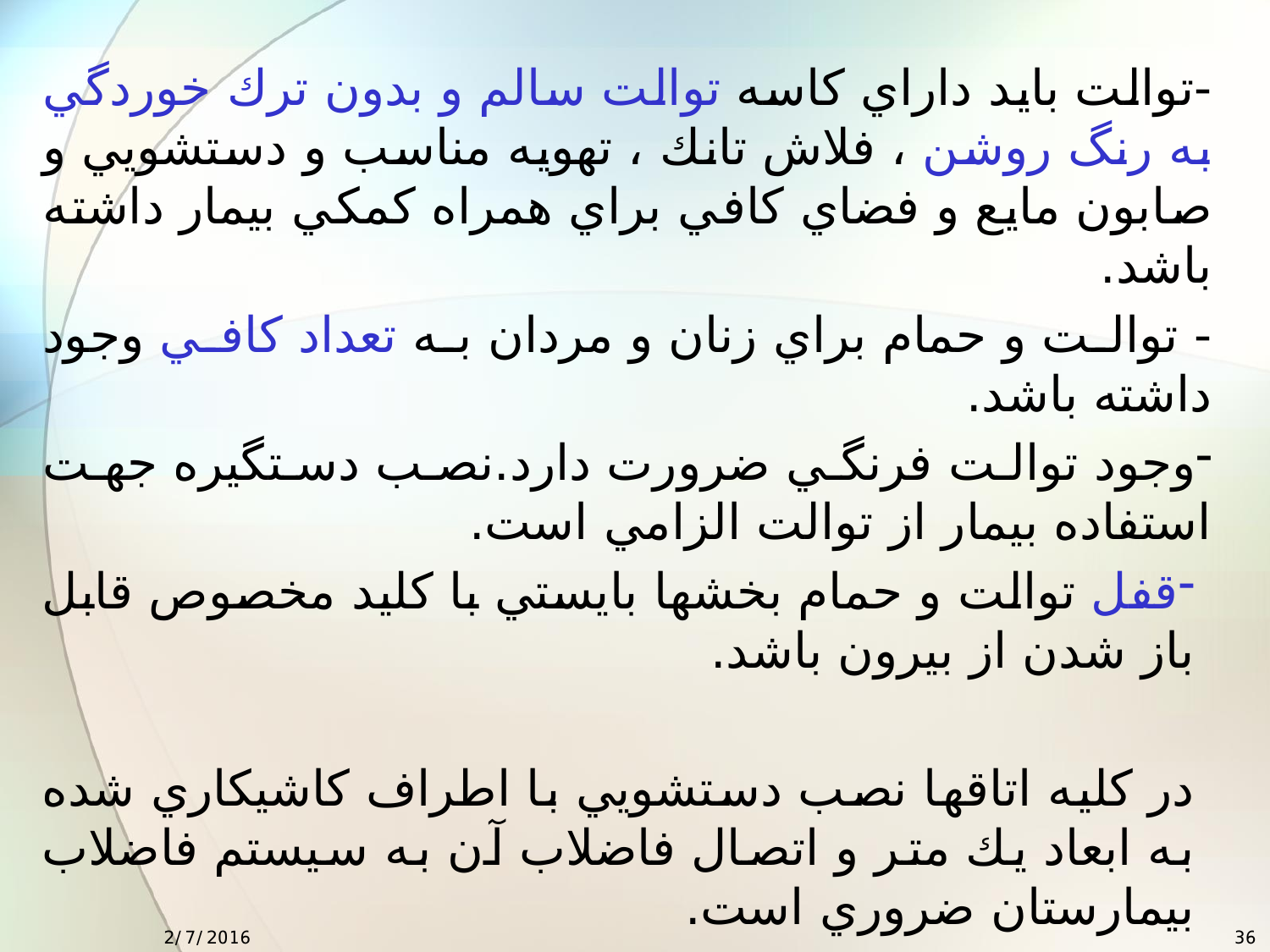

-توالت بايد داراي كاسه توالت سالم و بدون ترك خوردگي به رنگ روشن ، فلاش تانك ، تهويه مناسب و دستشويي و صابون مايع و فضاي كافي براي همراه كمكي بيمار داشته باشد.
- توالت و حمام براي زنان و مردان به تعداد كافي وجود داشته باشد.
وجود توالت فرنگي ضرورت دارد.نصب دستگيره جهت استفاده بيمار از توالت الزامي است.
قفل توالت و حمام بخشها بايستي با كليد مخصوص قابل باز شدن از بيرون باشد.

در كليه اتاقها نصب دستشويي با اطراف كاشيكاري شده به ابعاد يك متر و اتصال فاضلاب آن به سيستم فاضلاب بيمارستان ضروري است.

2/7/2016
36